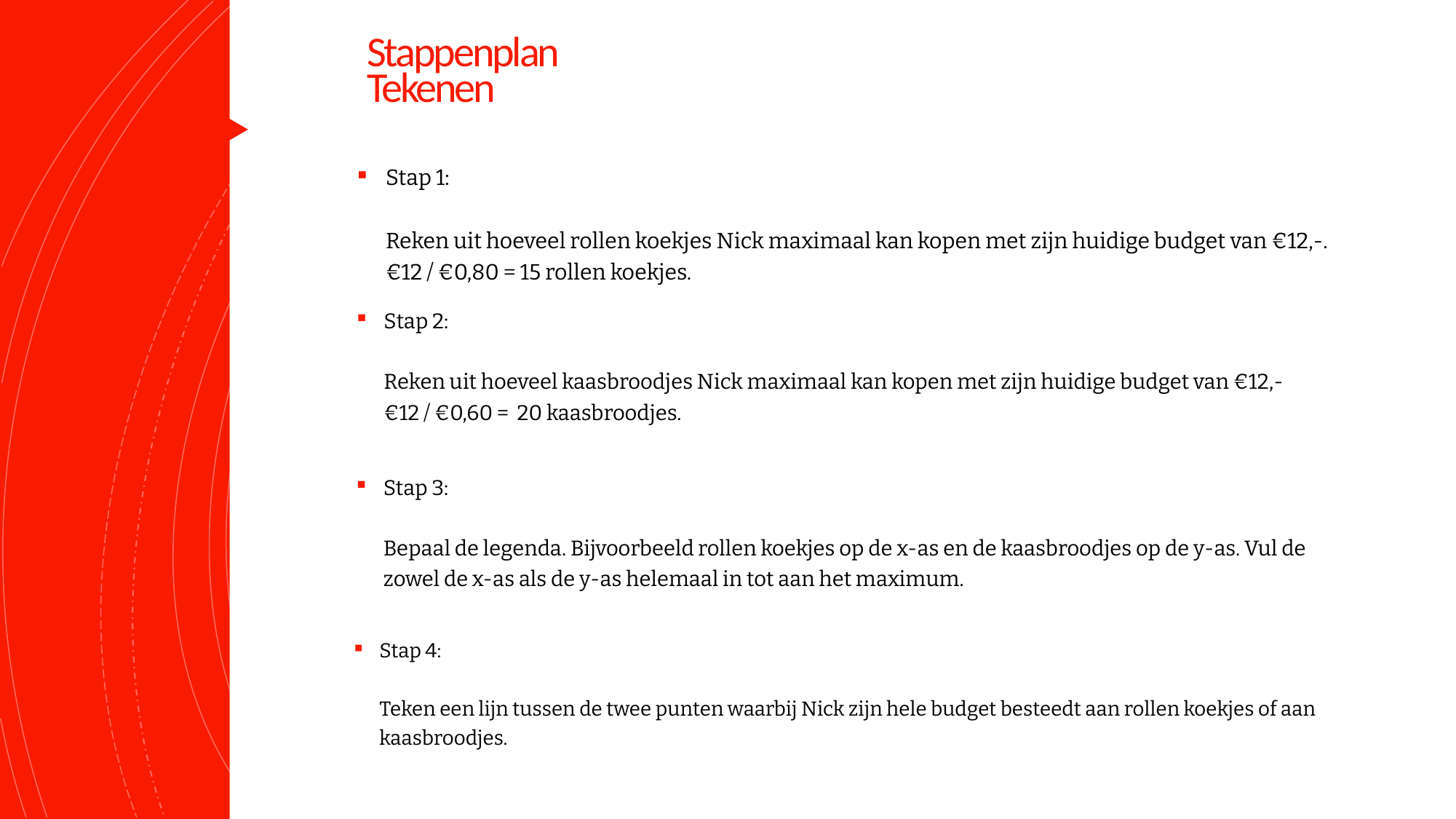

# Stappenplan Tekenen

Stap 1:
Reken uit hoeveel rollen koekjes Nick maximaal kan kopen met zijn huidige budget van €12,-.
€12 / €0,80 = 15 rollen koekjes.
Stap 2:
Reken uit hoeveel kaasbroodjes Nick maximaal kan kopen met zijn huidige budget van €12,-
€12 / €0,60 =  20 kaasbroodjes.
Stap 3:
Bepaal de legenda. Bijvoorbeeld rollen koekjes op de x-as en de kaasbroodjes op de y-as. Vul de zowel de x-as als de y-as helemaal in tot aan het maximum.
Stap 4:
Teken een lijn tussen de twee punten waarbij Nick zijn hele budget besteedt aan rollen koekjes of aan kaasbroodjes.